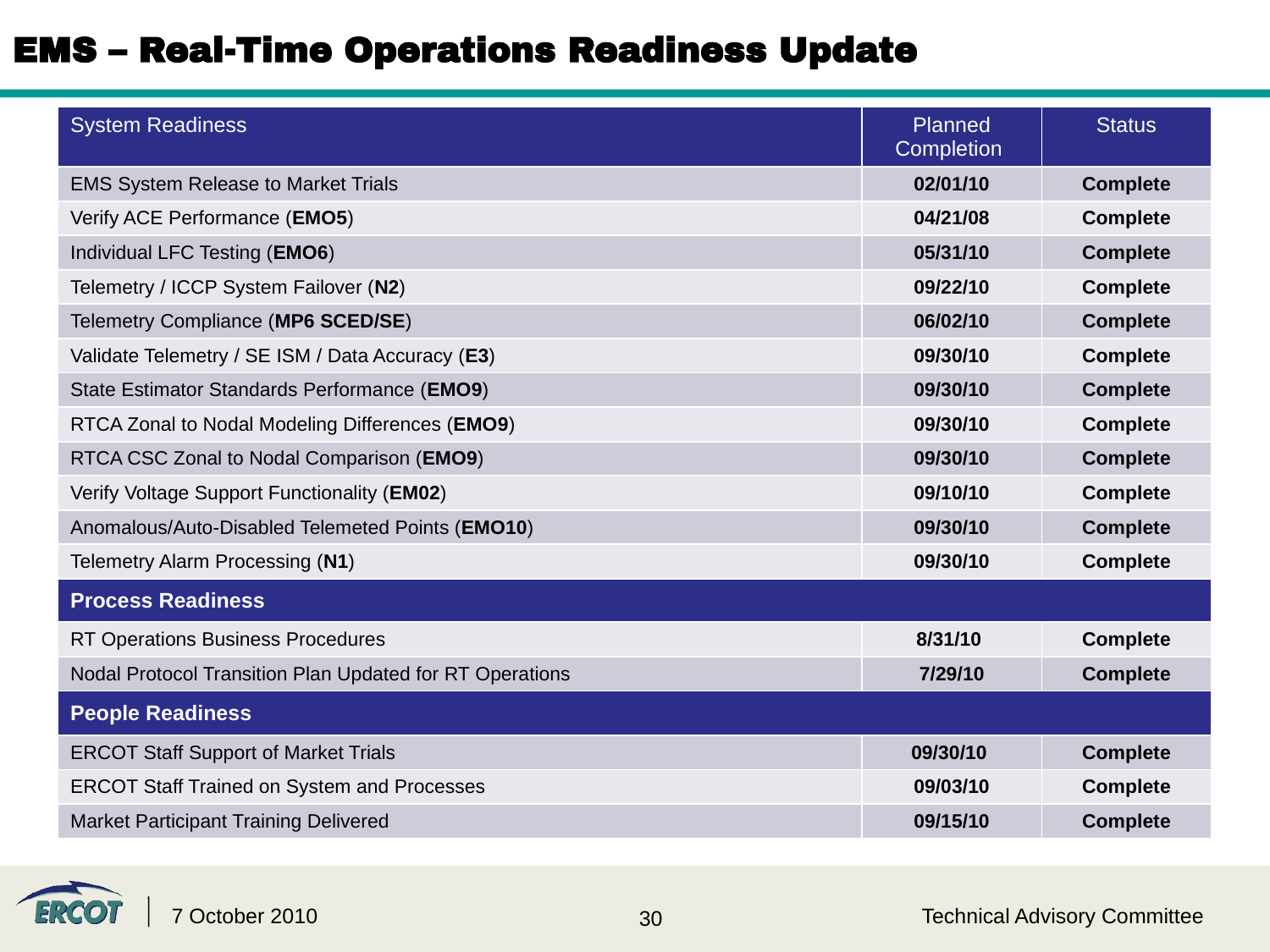

EMS – Real-Time Operations Readiness Update
| System Readiness | Planned Completion | Status |
| --- | --- | --- |
| EMS System Release to Market Trials | 02/01/10 | Complete |
| Verify ACE Performance (EMO5) | 04/21/08 | Complete |
| Individual LFC Testing (EMO6) | 05/31/10 | Complete |
| Telemetry / ICCP System Failover (N2) | 09/22/10 | Complete |
| Telemetry Compliance (MP6 SCED/SE) | 06/02/10 | Complete |
| Validate Telemetry / SE ISM / Data Accuracy (E3) | 09/30/10 | Complete |
| State Estimator Standards Performance (EMO9) | 09/30/10 | Complete |
| RTCA Zonal to Nodal Modeling Differences (EMO9) | 09/30/10 | Complete |
| RTCA CSC Zonal to Nodal Comparison (EMO9) | 09/30/10 | Complete |
| Verify Voltage Support Functionality (EM02) | 09/10/10 | Complete |
| Anomalous/Auto-Disabled Telemeted Points (EMO10) | 09/30/10 | Complete |
| Telemetry Alarm Processing (N1) | 09/30/10 | Complete |
| Process Readiness |  |  |
| RT Operations Business Procedures | 8/31/10 | Complete |
| Nodal Protocol Transition Plan Updated for RT Operations | 7/29/10 | Complete |
| People Readiness |  |  |
| ERCOT Staff Support of Market Trials | 09/30/10 | Complete |
| ERCOT Staff Trained on System and Processes | 09/03/10 | Complete |
| Market Participant Training Delivered | 09/15/10 | Complete |
7 October 2010
Technical Advisory Committee